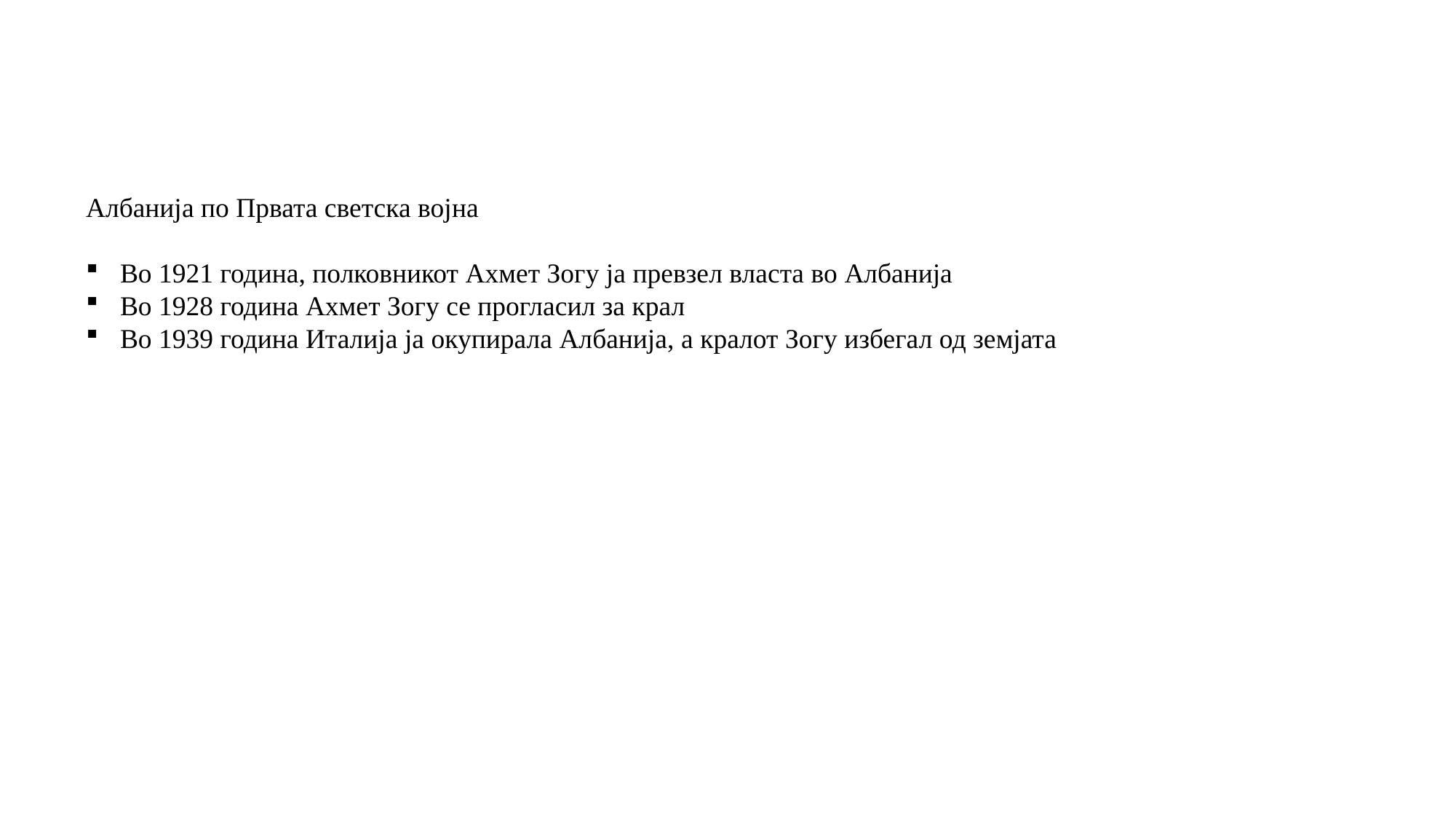

Албанија по Првата светска војна

Во 1921 година, полковникот Ахмет Зогу ја превзел власта во Албанија
Во 1928 година Ахмет Зогу се прогласил за крал
Во 1939 година Италија ја окупирала Албанија, а кралот Зогу избегал од земјата